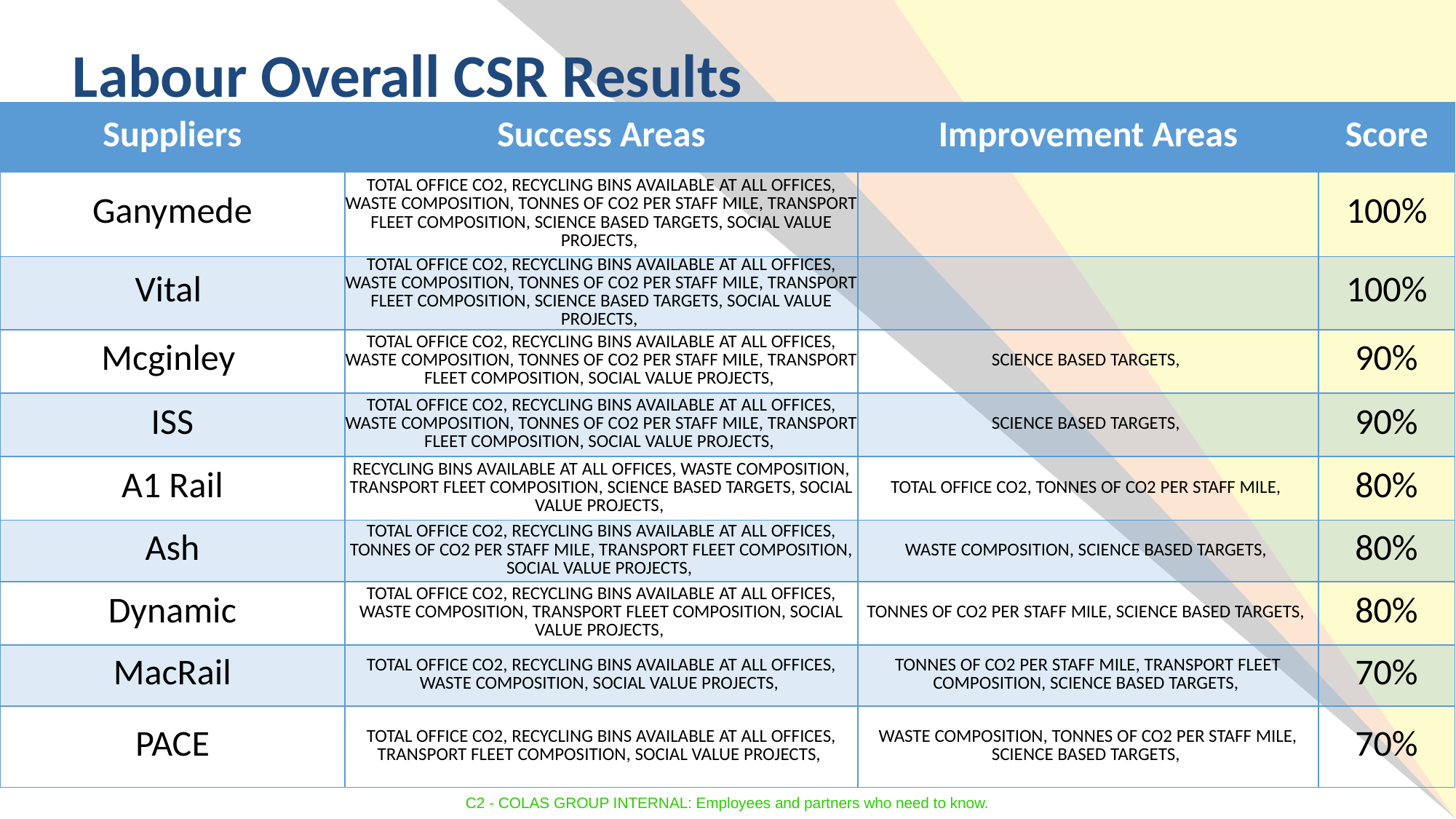

Labour Overall CSR Results
| Suppliers | Success Areas | Improvement Areas | Score |
| --- | --- | --- | --- |
| Ganymede | TOTAL OFFICE CO2, RECYCLING BINS AVAILABLE AT ALL OFFICES, WASTE COMPOSITION, TONNES OF CO2 PER STAFF MILE, TRANSPORT FLEET COMPOSITION, SCIENCE BASED TARGETS, SOCIAL VALUE PROJECTS, |  | 100% |
| Vital | TOTAL OFFICE CO2, RECYCLING BINS AVAILABLE AT ALL OFFICES, WASTE COMPOSITION, TONNES OF CO2 PER STAFF MILE, TRANSPORT FLEET COMPOSITION, SCIENCE BASED TARGETS, SOCIAL VALUE PROJECTS, |  | 100% |
| Mcginley | TOTAL OFFICE CO2, RECYCLING BINS AVAILABLE AT ALL OFFICES, WASTE COMPOSITION, TONNES OF CO2 PER STAFF MILE, TRANSPORT FLEET COMPOSITION, SOCIAL VALUE PROJECTS, | SCIENCE BASED TARGETS, | 90% |
| ISS | TOTAL OFFICE CO2, RECYCLING BINS AVAILABLE AT ALL OFFICES, WASTE COMPOSITION, TONNES OF CO2 PER STAFF MILE, TRANSPORT FLEET COMPOSITION, SOCIAL VALUE PROJECTS, | SCIENCE BASED TARGETS, | 90% |
| A1 Rail | RECYCLING BINS AVAILABLE AT ALL OFFICES, WASTE COMPOSITION, TRANSPORT FLEET COMPOSITION, SCIENCE BASED TARGETS, SOCIAL VALUE PROJECTS, | TOTAL OFFICE CO2, TONNES OF CO2 PER STAFF MILE, | 80% |
| Ash | TOTAL OFFICE CO2, RECYCLING BINS AVAILABLE AT ALL OFFICES, TONNES OF CO2 PER STAFF MILE, TRANSPORT FLEET COMPOSITION, SOCIAL VALUE PROJECTS, | WASTE COMPOSITION, SCIENCE BASED TARGETS, | 80% |
| Dynamic | TOTAL OFFICE CO2, RECYCLING BINS AVAILABLE AT ALL OFFICES, WASTE COMPOSITION, TRANSPORT FLEET COMPOSITION, SOCIAL VALUE PROJECTS, | TONNES OF CO2 PER STAFF MILE, SCIENCE BASED TARGETS, | 80% |
| MacRail | TOTAL OFFICE CO2, RECYCLING BINS AVAILABLE AT ALL OFFICES, WASTE COMPOSITION, SOCIAL VALUE PROJECTS, | TONNES OF CO2 PER STAFF MILE, TRANSPORT FLEET COMPOSITION, SCIENCE BASED TARGETS, | 70% |
| PACE | TOTAL OFFICE CO2, RECYCLING BINS AVAILABLE AT ALL OFFICES, TRANSPORT FLEET COMPOSITION, SOCIAL VALUE PROJECTS, | WASTE COMPOSITION, TONNES OF CO2 PER STAFF MILE, SCIENCE BASED TARGETS, | 70% |